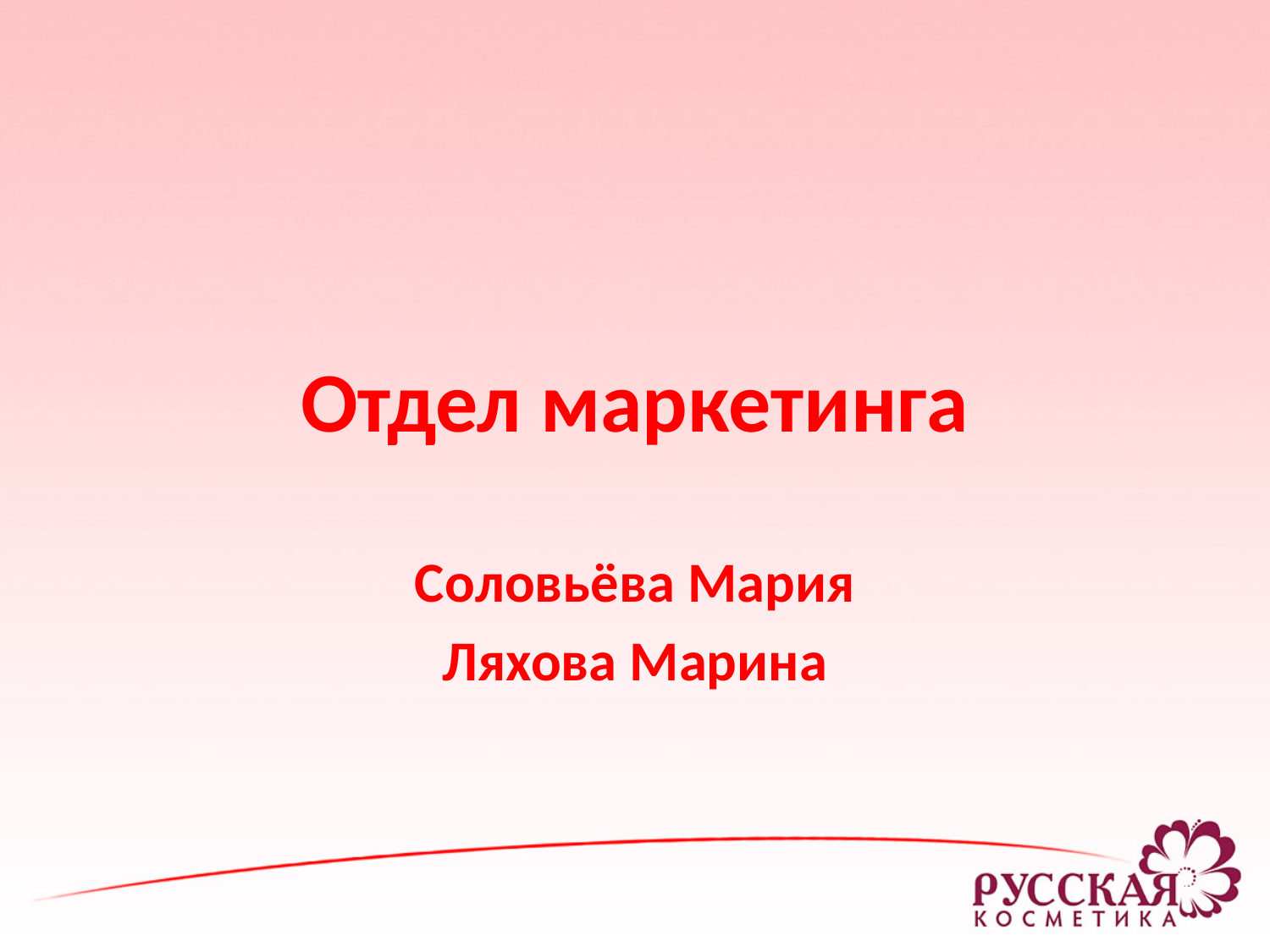

# Отдел маркетинга
Соловьёва Мария
Ляхова Марина